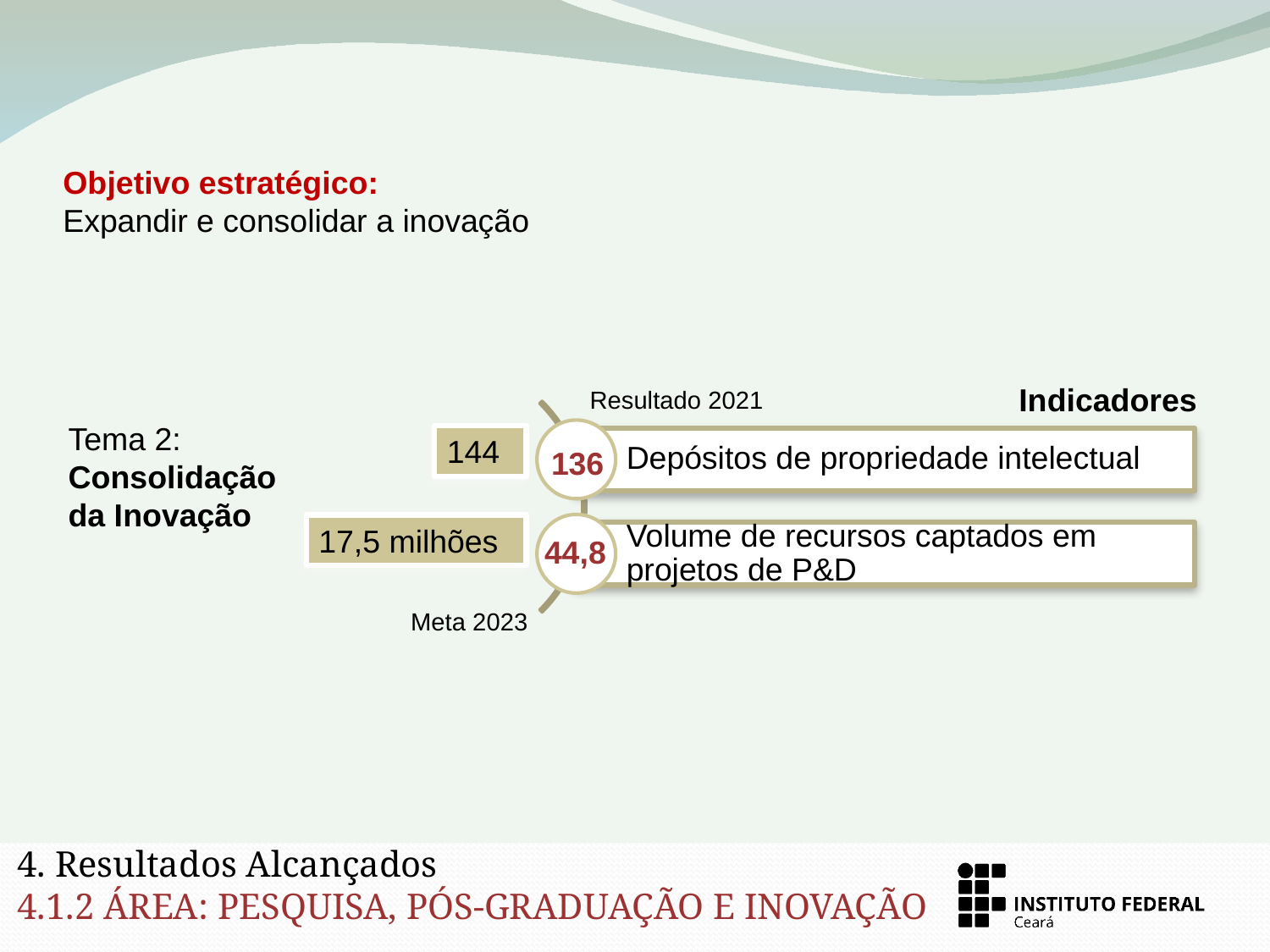

Objetivo estratégico:
Expandir e consolidar a inovação

Indicadores
Resultado 2021
Depósitos de propriedade intelectual
Volume de recursos captados em projetos de P&D
Tema 2: Consolidação da Inovação
144
136
17,5 milhões
44,8
Meta 2023
4. Resultados Alcançados
4.1.2 ÁREA: PESQUISA, PÓS-GRADUAÇÃO E INOVAÇÃO